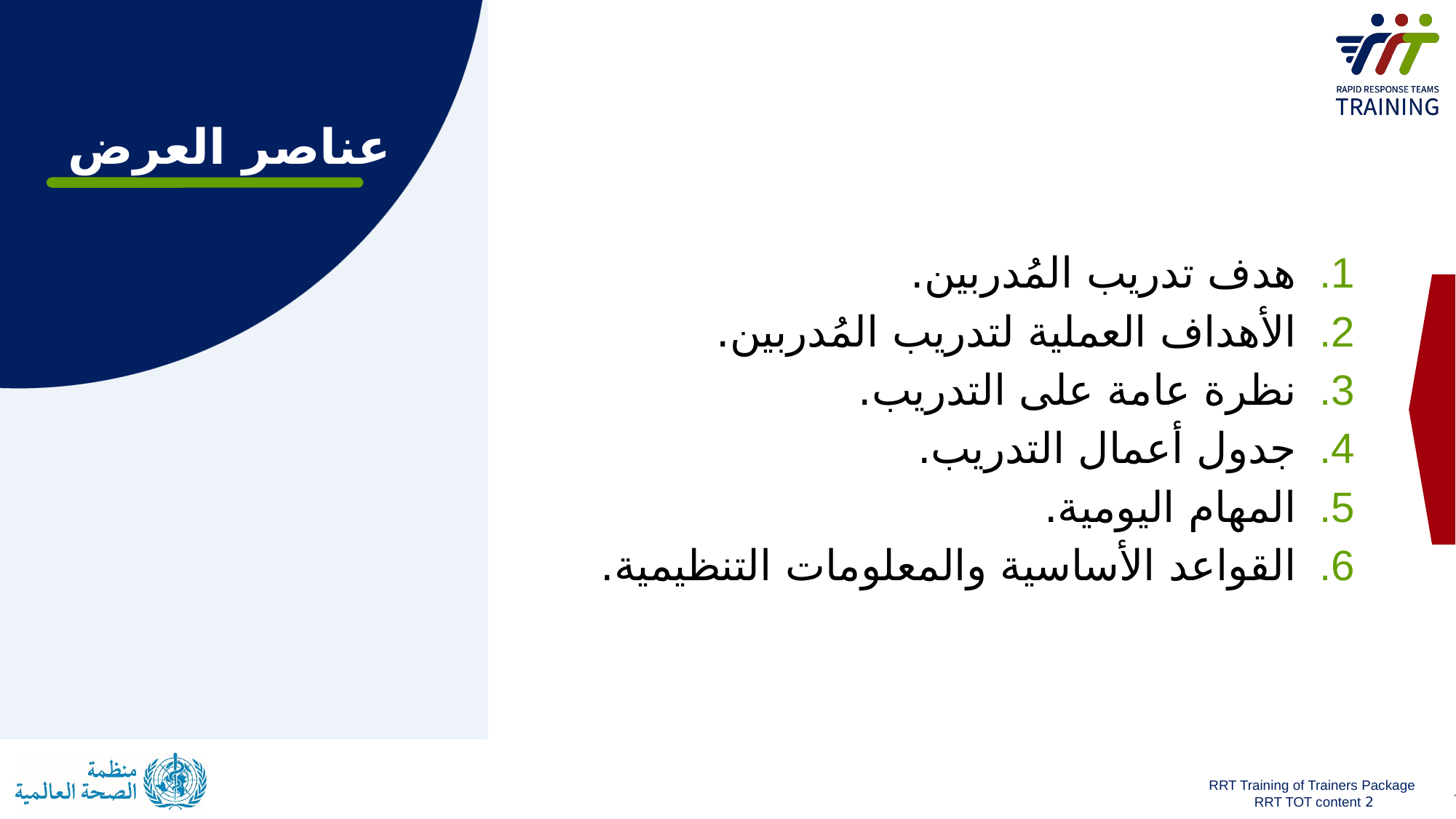

عناصر العرض

هدف تدريب المُدربين.
الأهداف العملية لتدريب المُدربين.
نظرة عامة على التدريب.
جدول أعمال التدريب.
المهام اليومية.
القواعد الأساسية والمعلومات التنظيمية.